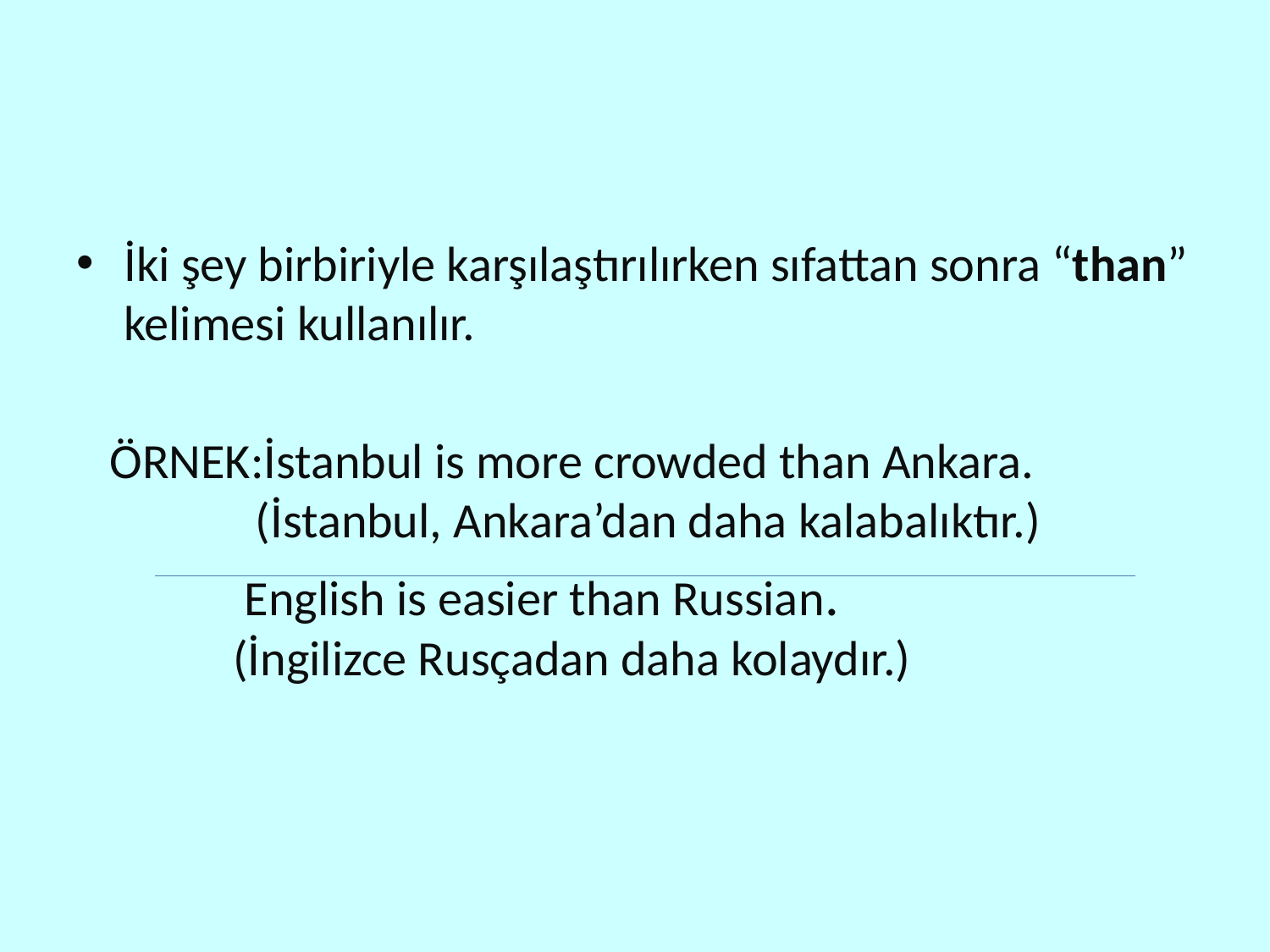

#
İki şey birbiriyle karşılaştırılırken sıfattan sonra “than” kelimesi kullanılır.

   ÖRNEK:İstanbul is more crowded than Ankara.
                (İstanbul, Ankara’dan daha kalabalıktır.)
               English is easier than Russian.
              (İngilizce Rusçadan daha kolaydır.)